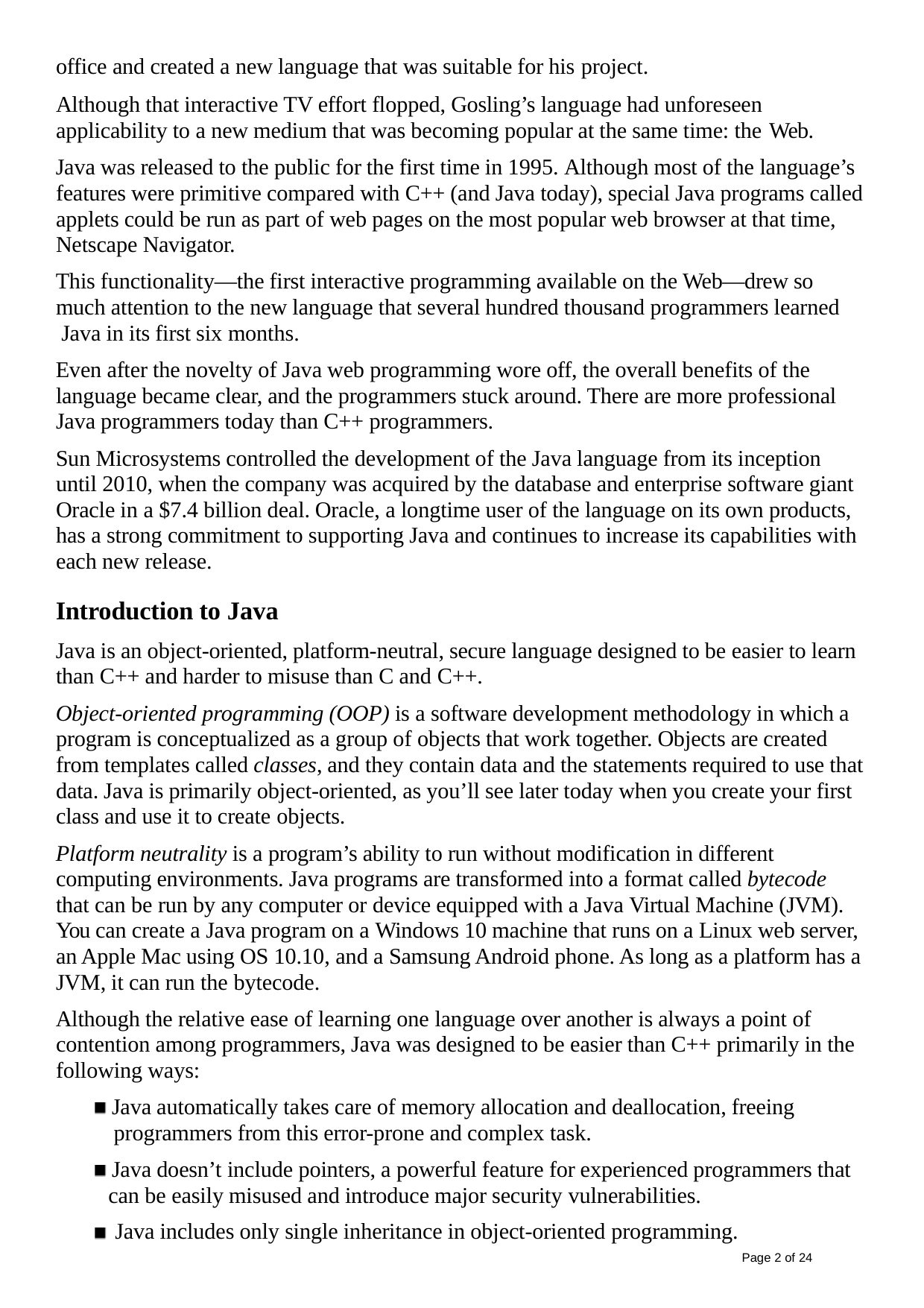

office and created a new language that was suitable for his project.
Although that interactive TV effort flopped, Gosling’s language had unforeseen  applicability to a new medium that was becoming popular at the same time: the Web.
Java was released to the public for the first time in 1995. Although most of the language’s  features were primitive compared with C++ (and Java today), special Java programs called  applets could be run as part of web pages on the most popular web browser at that time,  Netscape Navigator.
This functionality—the first interactive programming available on the Web—drew so  much attention to the new language that several hundred thousand programmers learned  Java in its first six months.
Even after the novelty of Java web programming wore off, the overall benefits of the  language became clear, and the programmers stuck around. There are more professional  Java programmers today than C++ programmers.
Sun Microsystems controlled the development of the Java language from its inception  until 2010, when the company was acquired by the database and enterprise software giant  Oracle in a $7.4 billion deal. Oracle, a longtime user of the language on its own products,  has a strong commitment to supporting Java and continues to increase its capabilities with  each new release.
Introduction to Java
Java is an object-oriented, platform-neutral, secure language designed to be easier to learn  than C++ and harder to misuse than C and C++.
Object-oriented programming (OOP) is a software development methodology in which a  program is conceptualized as a group of objects that work together. Objects are created  from templates called classes, and they contain data and the statements required to use that  data. Java is primarily object-oriented, as you’ll see later today when you create your first  class and use it to create objects.
Platform neutrality is a program’s ability to run without modification in different  computing environments. Java programs are transformed into a format called bytecode  that can be run by any computer or device equipped with a Java Virtual Machine (JVM).  You can create a Java program on a Windows 10 machine that runs on a Linux web server,  an Apple Mac using OS 10.10, and a Samsung Android phone. As long as a platform has a  JVM, it can run the bytecode.
Although the relative ease of learning one language over another is always a point of  contention among programmers, Java was designed to be easier than C++ primarily in the  following ways:
Java automatically takes care of memory allocation and deallocation, freeing  programmers from this error-prone and complex task.
Java doesn’t include pointers, a powerful feature for experienced programmers that  can be easily misused and introduce major security vulnerabilities.
Java includes only single inheritance in object-oriented programming.

Page 2 of 24